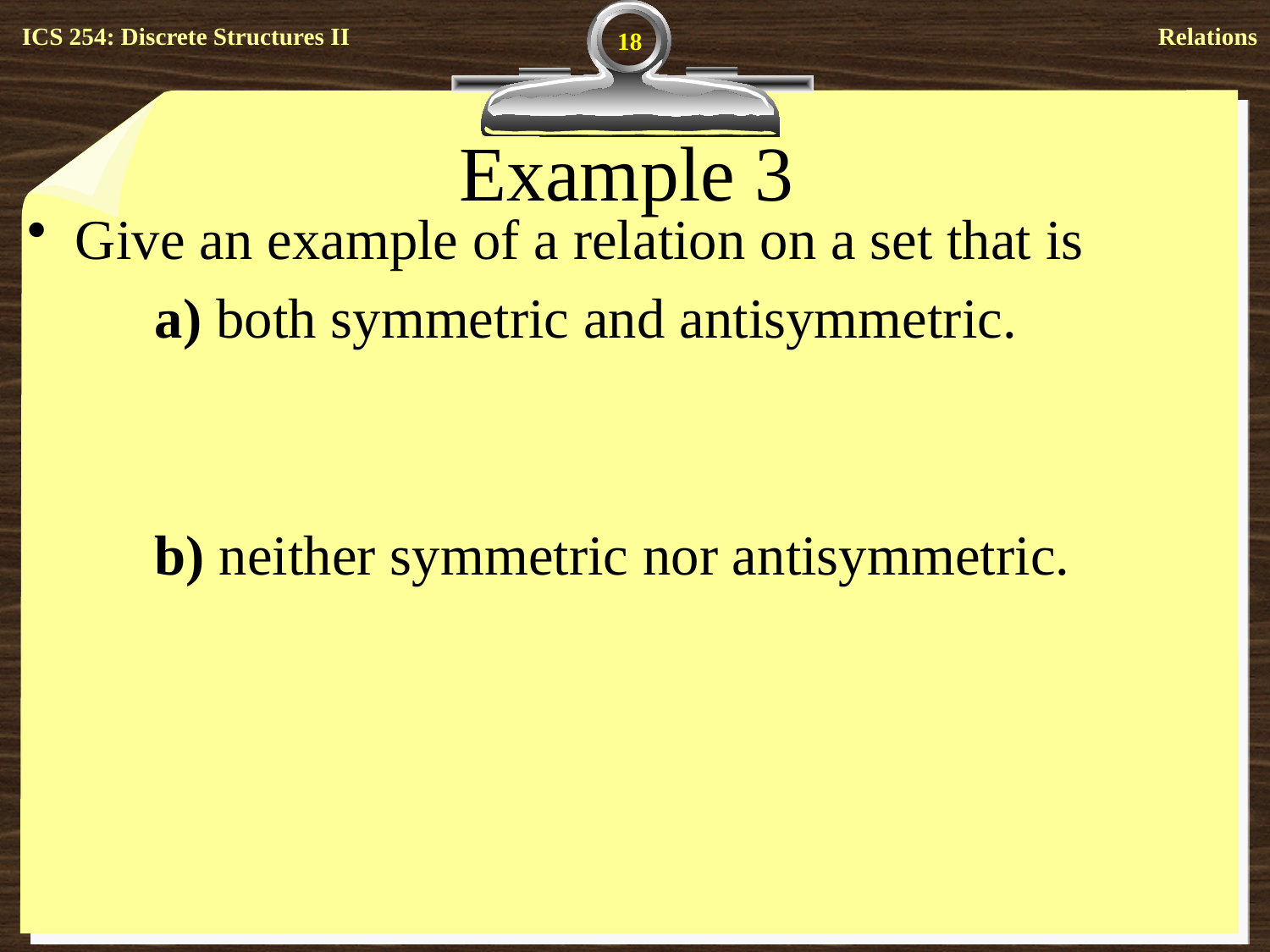

18
# Example 3
Give an example of a relation on a set that is
	a) both symmetric and antisymmetric.

	b) neither symmetric nor antisymmetric.